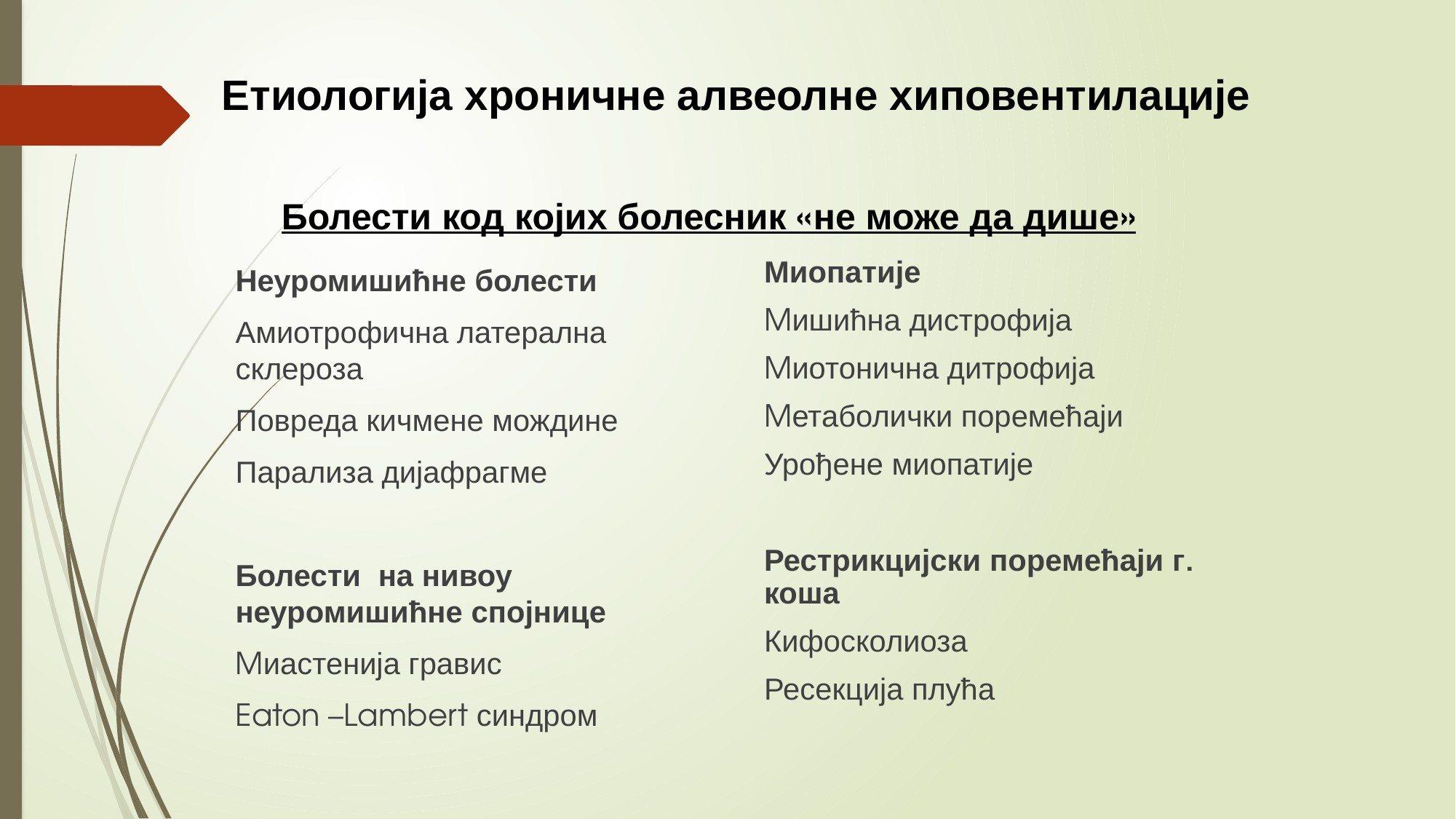

# Етиологија хроничне алвеолне хиповентилације
Болести код којих болесник «не може да дише»
Миопатије
Mишићна дистрофија
Mиотонична дитрофија
Mетаболички поремећаји
Урођене миопатије

Рестрикцијски поремећаји г. коша
Кифосколиоза
Ресекција плућа
Неуромишићне болести
Амиотрофична латерална склероза
Повреда кичмене мождине
Парализа дијафрагме

Болести  на нивоу неуромишићне спојнице
Mиастенија гравис
Eaton –Lambert синдром